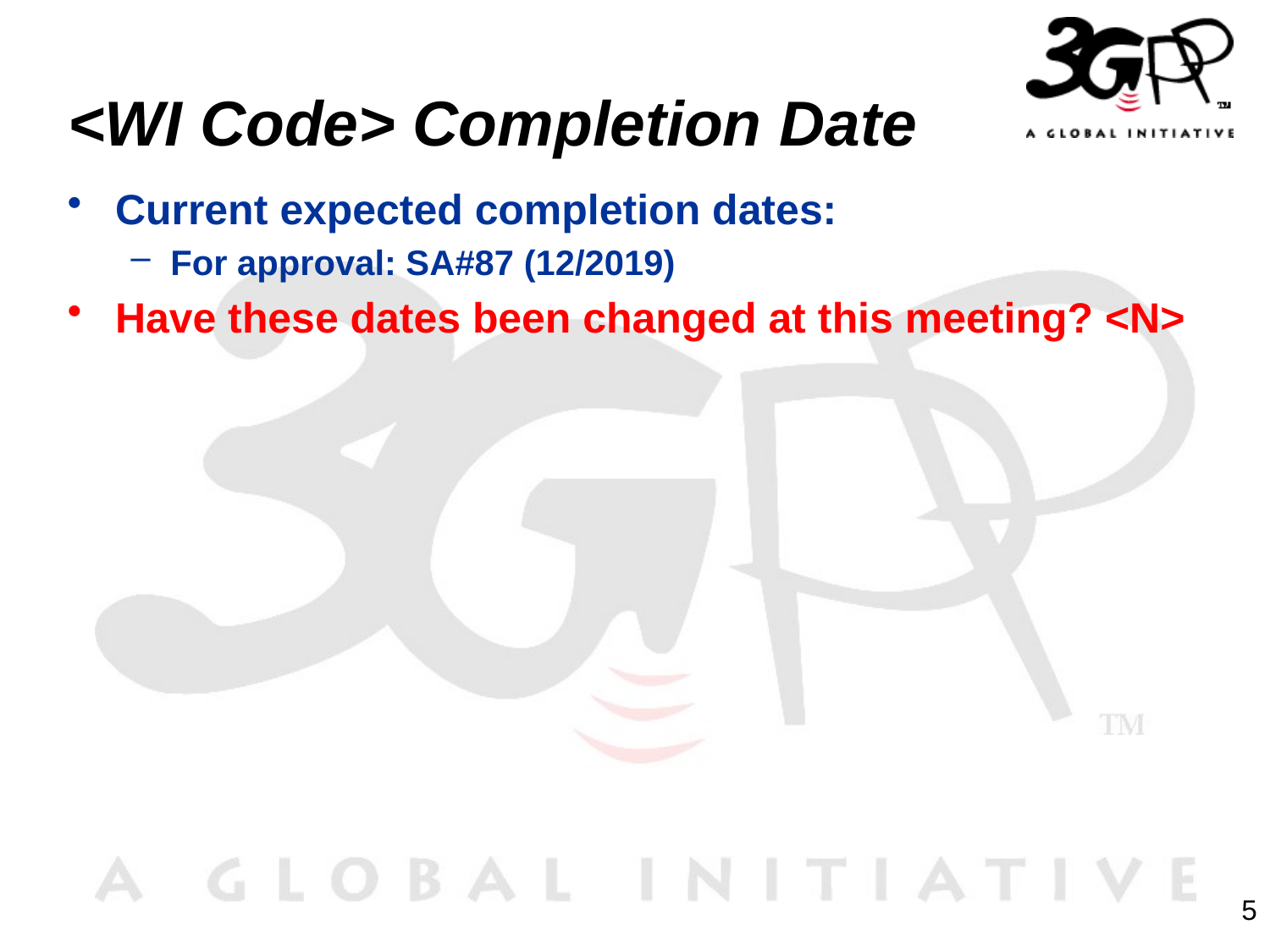

# <WI Code> Completion Date
Current expected completion dates:
For approval: SA#87 (12/2019)
Have these dates been changed at this meeting? <N>

5